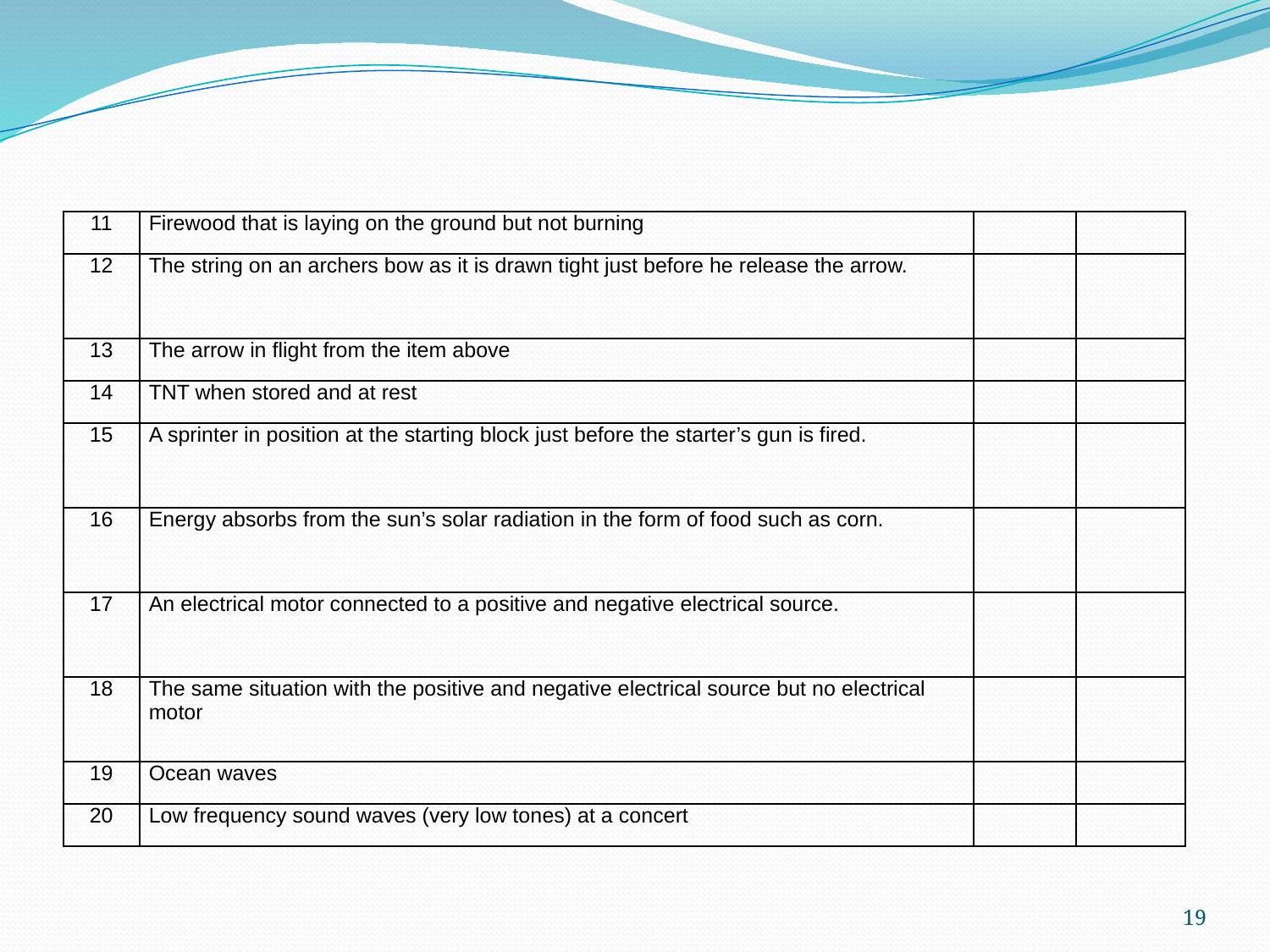

| 11 | Firewood that is laying on the ground but not burning |  |  |
| --- | --- | --- | --- |
| 12 | The string on an archers bow as it is drawn tight just before he release the arrow. |  |  |
| 13 | The arrow in flight from the item above |  |  |
| 14 | TNT when stored and at rest |  |  |
| 15 | A sprinter in position at the starting block just before the starter’s gun is fired. |  |  |
| 16 | Energy absorbs from the sun’s solar radiation in the form of food such as corn. |  |  |
| 17 | An electrical motor connected to a positive and negative electrical source. |  |  |
| 18 | The same situation with the positive and negative electrical source but no electrical motor |  |  |
| 19 | Ocean waves |  |  |
| 20 | Low frequency sound waves (very low tones) at a concert |  |  |
19